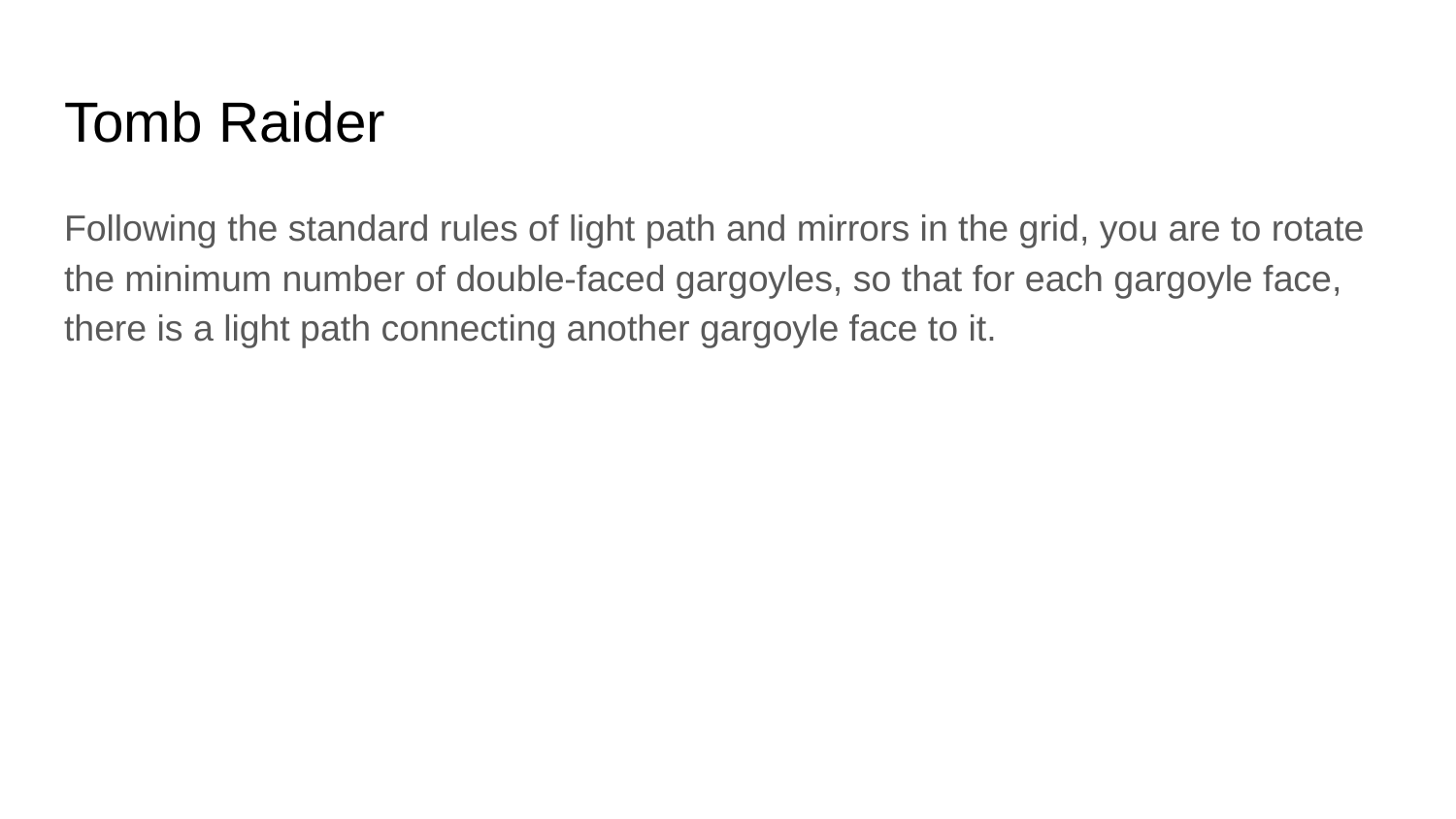

# Tomb Raider
Following the standard rules of light path and mirrors in the grid, you are to rotate the minimum number of double-faced gargoyles, so that for each gargoyle face, there is a light path connecting another gargoyle face to it.